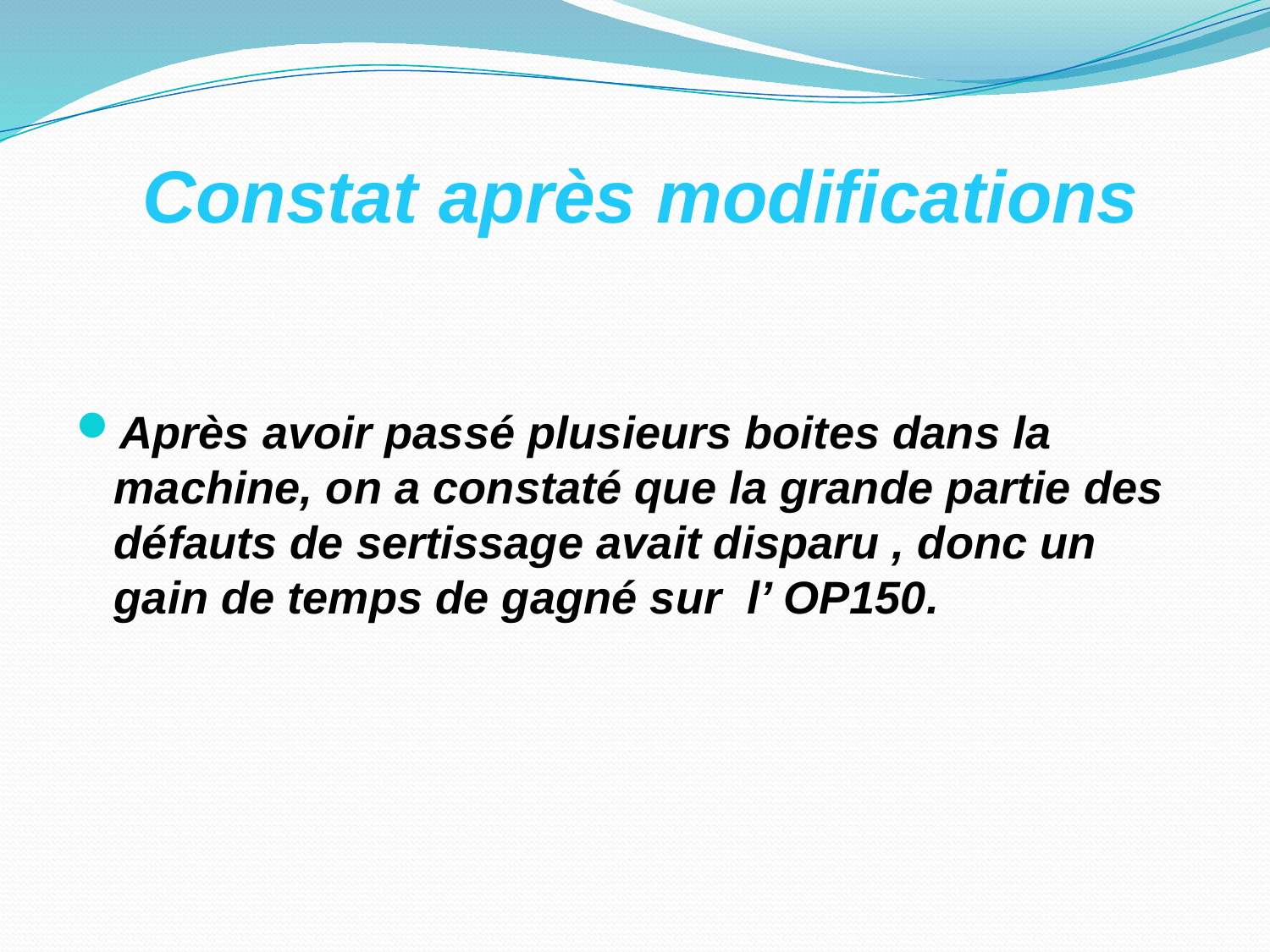

# Constat après modifications

Après avoir passé plusieurs boites dans la machine, on a constaté que la grande partie des défauts de sertissage avait disparu , donc un gain de temps de gagné sur  l’ OP150.